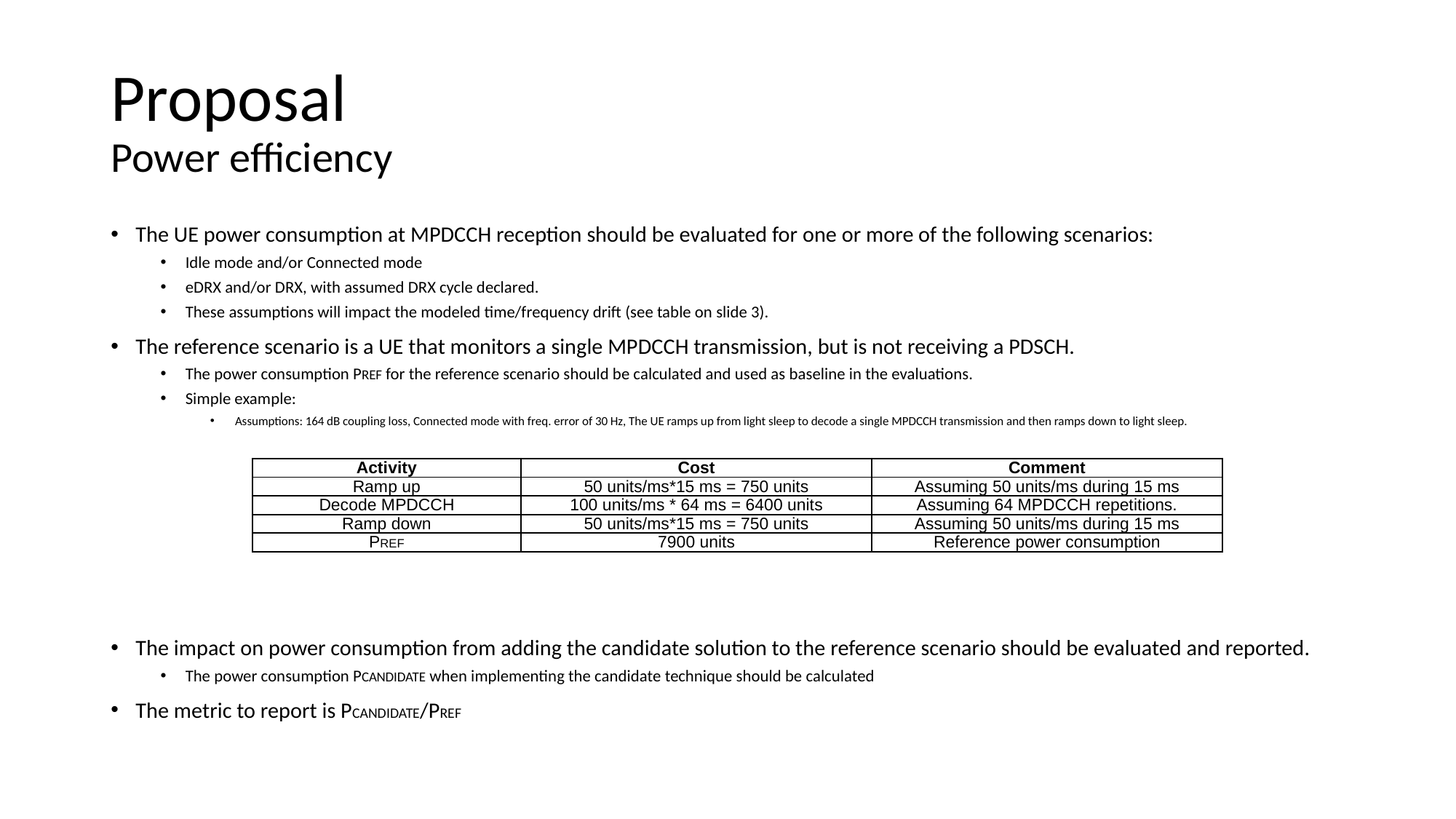

# Proposal Power efficiency
The UE power consumption at MPDCCH reception should be evaluated for one or more of the following scenarios:
Idle mode and/or Connected mode
eDRX and/or DRX, with assumed DRX cycle declared.
These assumptions will impact the modeled time/frequency drift (see table on slide 3).
The reference scenario is a UE that monitors a single MPDCCH transmission, but is not receiving a PDSCH.
The power consumption PREF for the reference scenario should be calculated and used as baseline in the evaluations.
Simple example:
Assumptions: 164 dB coupling loss, Connected mode with freq. error of 30 Hz, The UE ramps up from light sleep to decode a single MPDCCH transmission and then ramps down to light sleep.

The impact on power consumption from adding the candidate solution to the reference scenario should be evaluated and reported.
The power consumption PCANDIDATE when implementing the candidate technique should be calculated
The metric to report is PCANDIDATE/PREF
| Activity | Cost | Comment |
| --- | --- | --- |
| Ramp up | 50 units/ms\*15 ms = 750 units | Assuming 50 units/ms during 15 ms |
| Decode MPDCCH | 100 units/ms \* 64 ms = 6400 units | Assuming 64 MPDCCH repetitions. |
| Ramp down | 50 units/ms\*15 ms = 750 units | Assuming 50 units/ms during 15 ms |
| PREF | 7900 units | Reference power consumption |